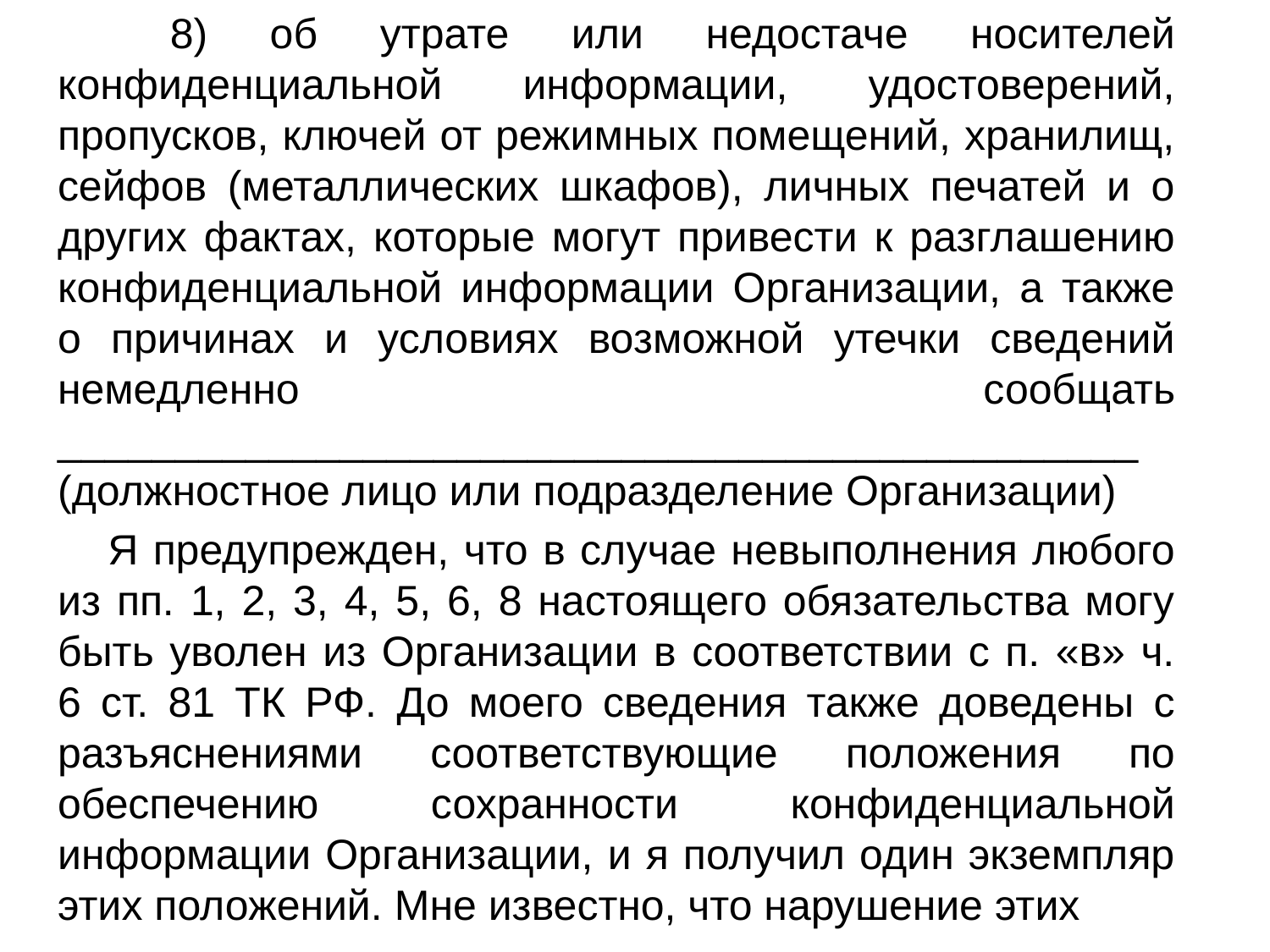

8) об утрате или недостаче носителей конфиденциальной информации, удостоверений, пропусков, ключей от режимных помещений, хранилищ, сейфов (металлических шкафов), личных печатей и о других фактах, которые могут привести к разглашению конфиденциальной информации Организации, а также о причинах и условиях возможной утечки сведений немедленно сообщать ______________________________________________ (должностное лицо или подразделение Организации)
Я предупрежден, что в случае невыполнения любого из пп. 1, 2, 3, 4, 5, 6, 8 настоящего обязательства могу быть уволен из Организации в соответствии с п. «в» ч. 6 ст. 81 ТК РФ. До моего сведения также доведены с разъяснениями соответствующие положения по обеспечению сохранности конфиденциальной информации Организации, и я получил один экземпляр этих положений. Мне известно, что нарушение этих